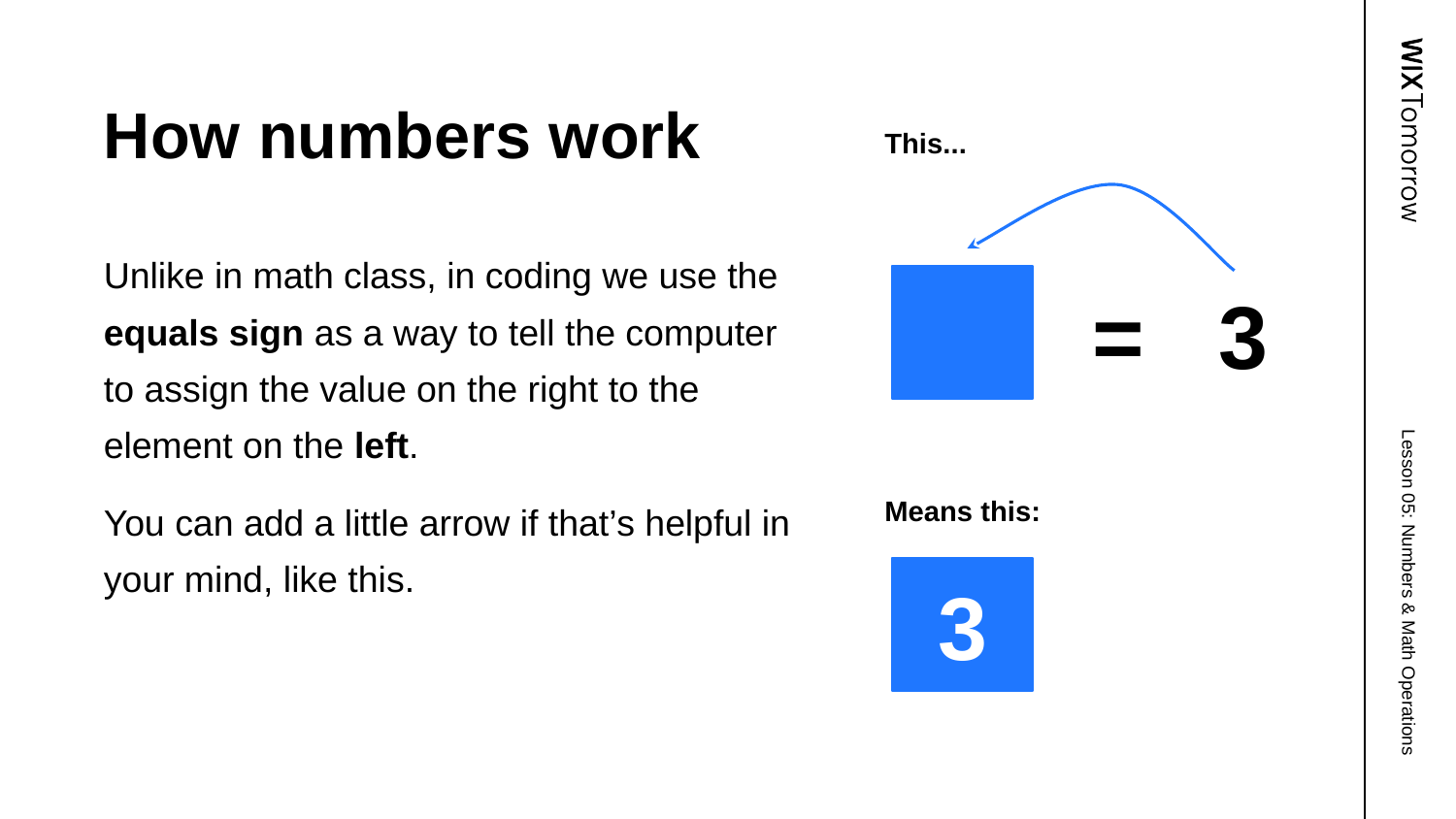

# How numbers work
This...

Unlike in math class, in coding we use the equals sign as a way to tell the computer to assign the value on the right to the element on the left.
You can add a little arrow if that’s helpful in your mind, like this.

=   3
Means this:
3